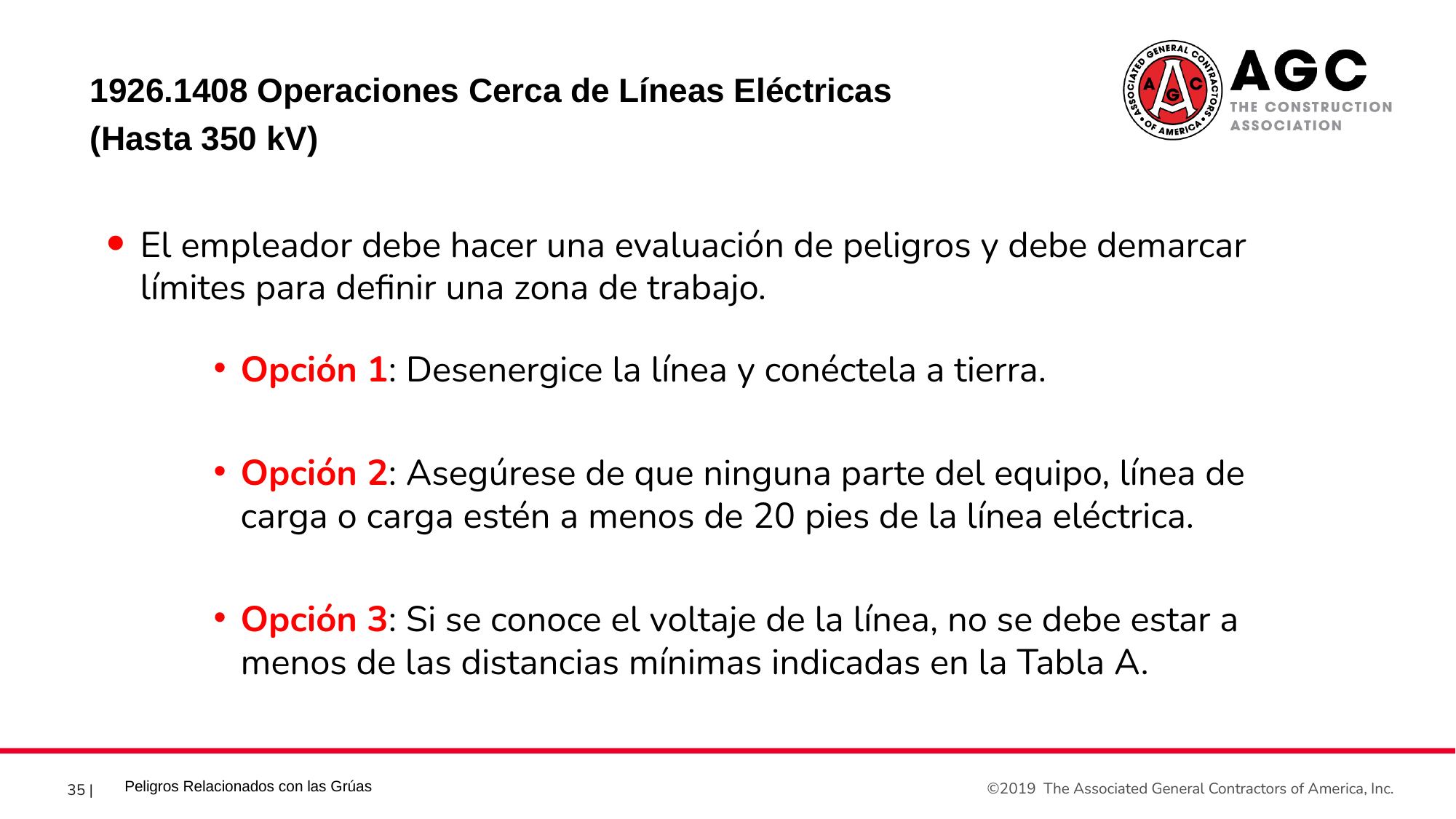

1926.1408 Operaciones Cerca de Líneas Eléctricas
(Hasta 350 kV)

El empleador debe hacer una evaluación de peligros y debe demarcar límites para definir una zona de trabajo.

Opción 1: Desenergice la línea y conéctela a tierra.

Opción 2: Asegúrese de que ninguna parte del equipo, línea de carga o carga estén a menos de 20 pies de la línea eléctrica.

Opción 3: Si se conoce el voltaje de la línea, no se debe estar a menos de las distancias mínimas indicadas en la Tabla A.
Peligros Relacionados con las Grúas